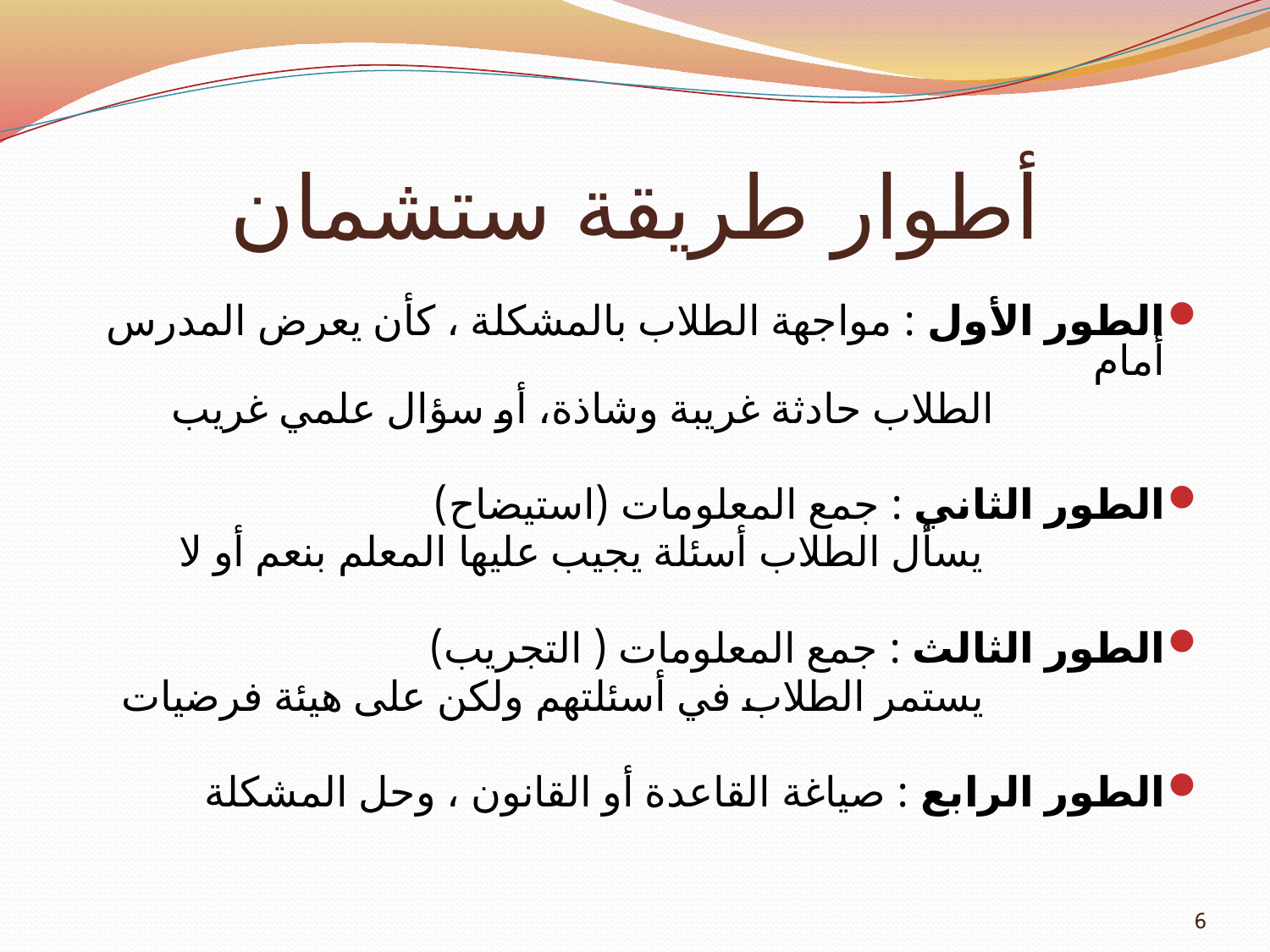

# أطوار طريقة ستشمان
الطور الأول : مواجهة الطلاب بالمشكلة ، كأن يعرض المدرس أمام
                   الطلاب حادثة غريبة وشاذة، أو سؤال علمي غريب

الطور الثاني : جمع المعلومات (استيضاح)
                    يسأل الطلاب أسئلة يجيب عليها المعلم بنعم أو لا

الطور الثالث : جمع المعلومات ( التجريب)
                    يستمر الطلاب في أسئلتهم ولكن على هيئة فرضيات

الطور الرابع : صياغة القاعدة أو القانون ، وحل المشكلة

6